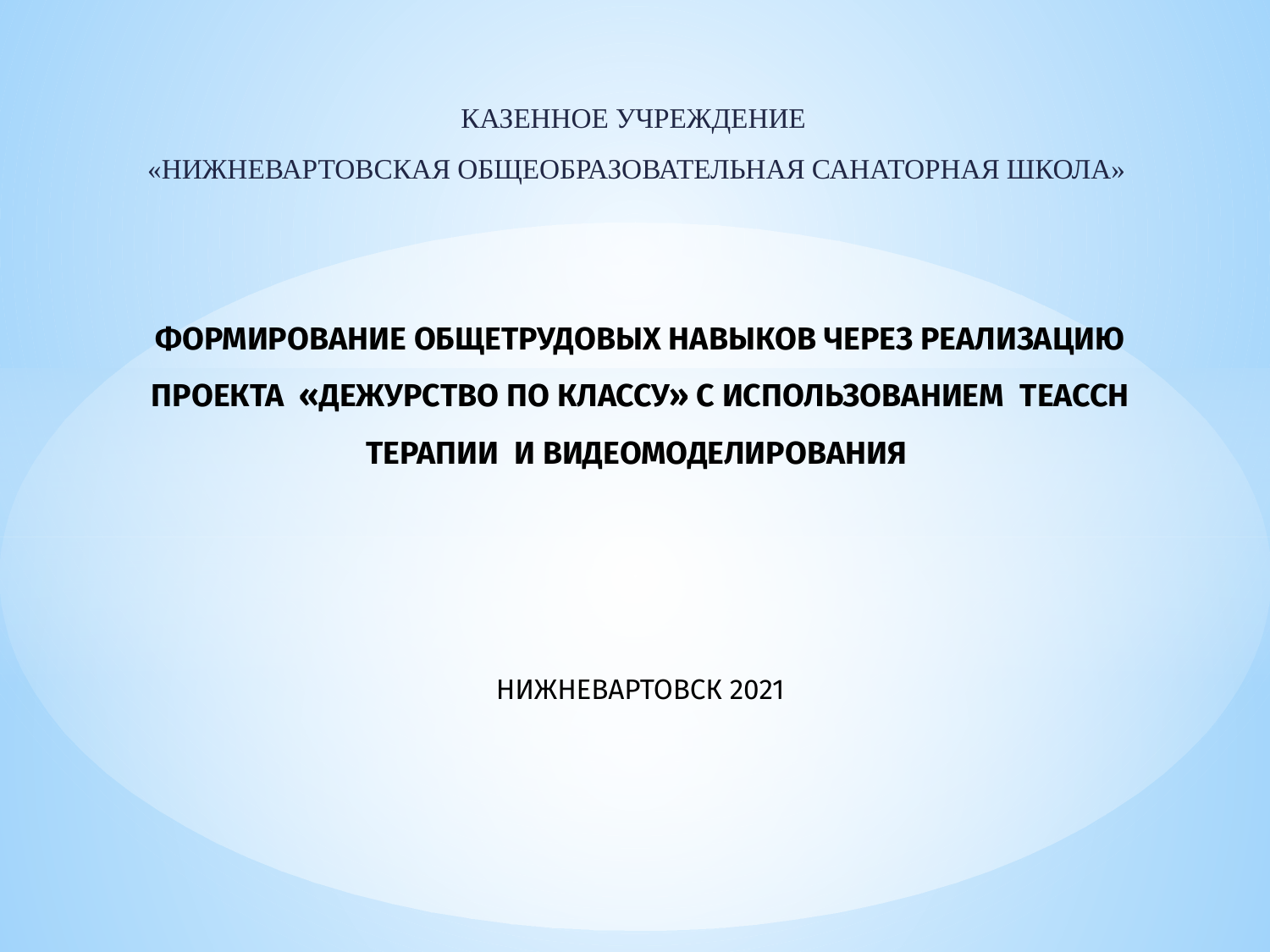

# Казенное учреждение «Нижневартовская общеобразовательная санаторная школа» формирование общетрудовых навыков через реализацию проекта  «дежурство по классу» с использованием  teacch терапии  и видеомоделирования НИЖНЕВАРТОВСК 2021